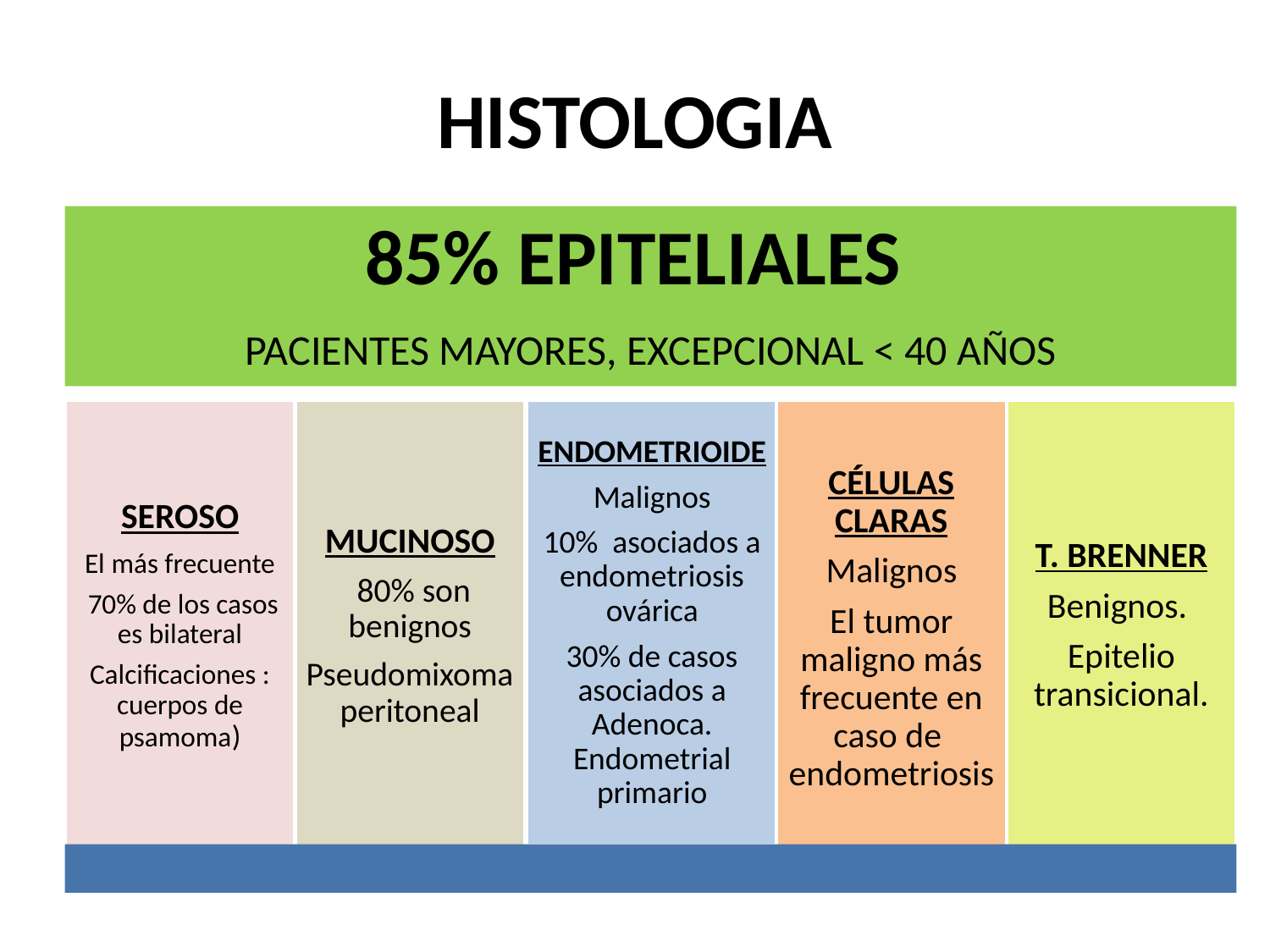

# HISTOLOGIA
85% EPITELIALES
PACIENTES MAYORES, EXCEPCIONAL < 40 AÑOS
SEROSO
El más frecuente
 70% de los casos es bilateral
Calcificaciones : cuerpos de psamoma)
MUCINOSO
 80% son benignos
Pseudomixoma peritoneal
ENDOMETRIOIDE
Malignos
10%  asociados a endometriosis ovárica
30% de casos asociados a Adenoca. Endometrial primario
CÉLULAS CLARAS
Malignos
El tumor maligno más frecuente en caso de  endometriosis
T. BRENNER
Benignos.
Epitelio transicional.